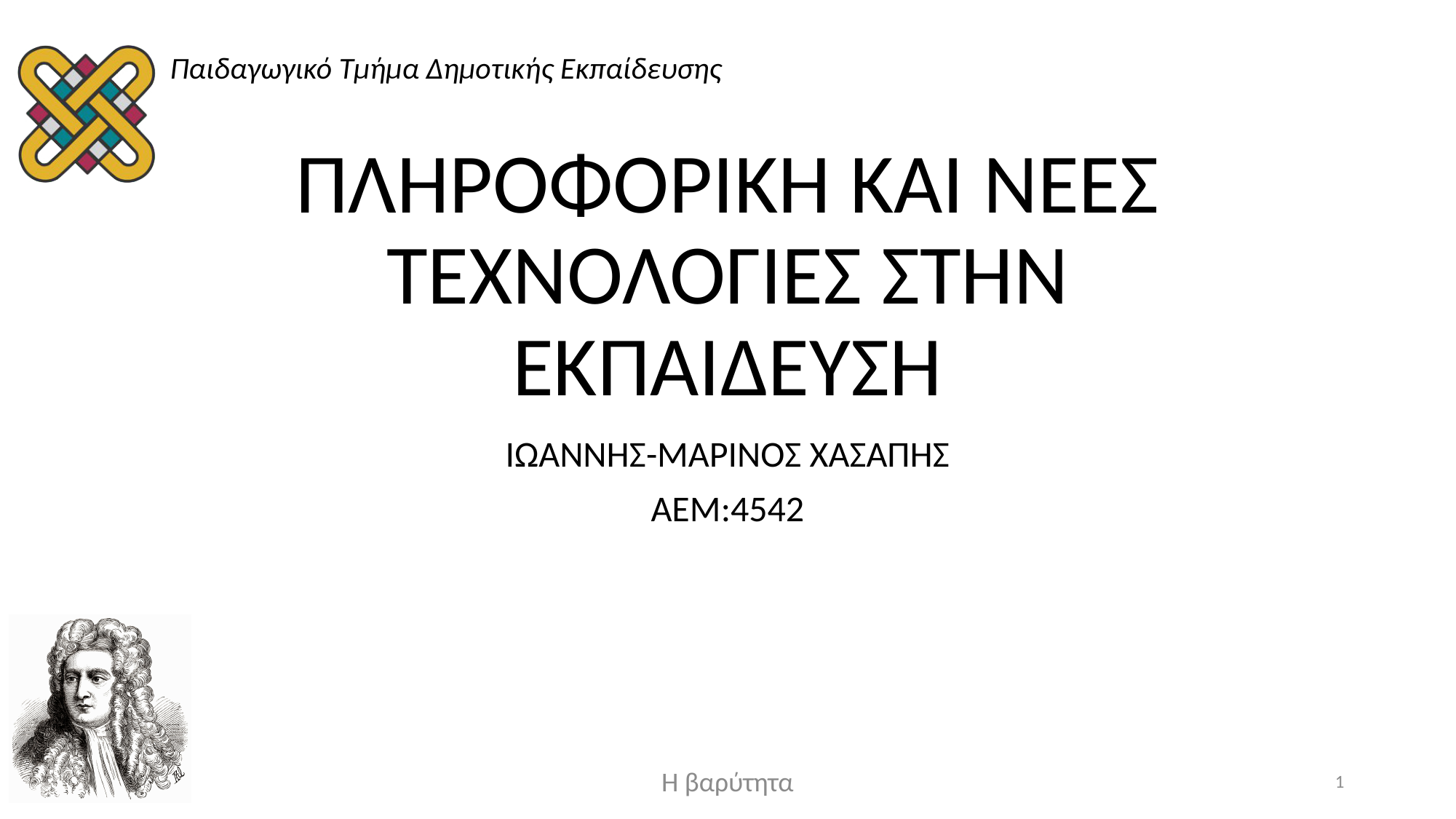

# ΠΛΗΡΟΦΟΡΙΚΗ ΚΑΙ ΝΕΕΣ ΤΕΧΝΟΛΟΓΙΕΣ ΣΤΗΝ ΕΚΠΑΙΔΕΥΣΗ
ΙΩΑΝΝΗΣ-ΜΑΡΙΝΟΣ ΧΑΣΑΠΗΣ
ΑΕΜ:4542
Η βαρύτητα
1